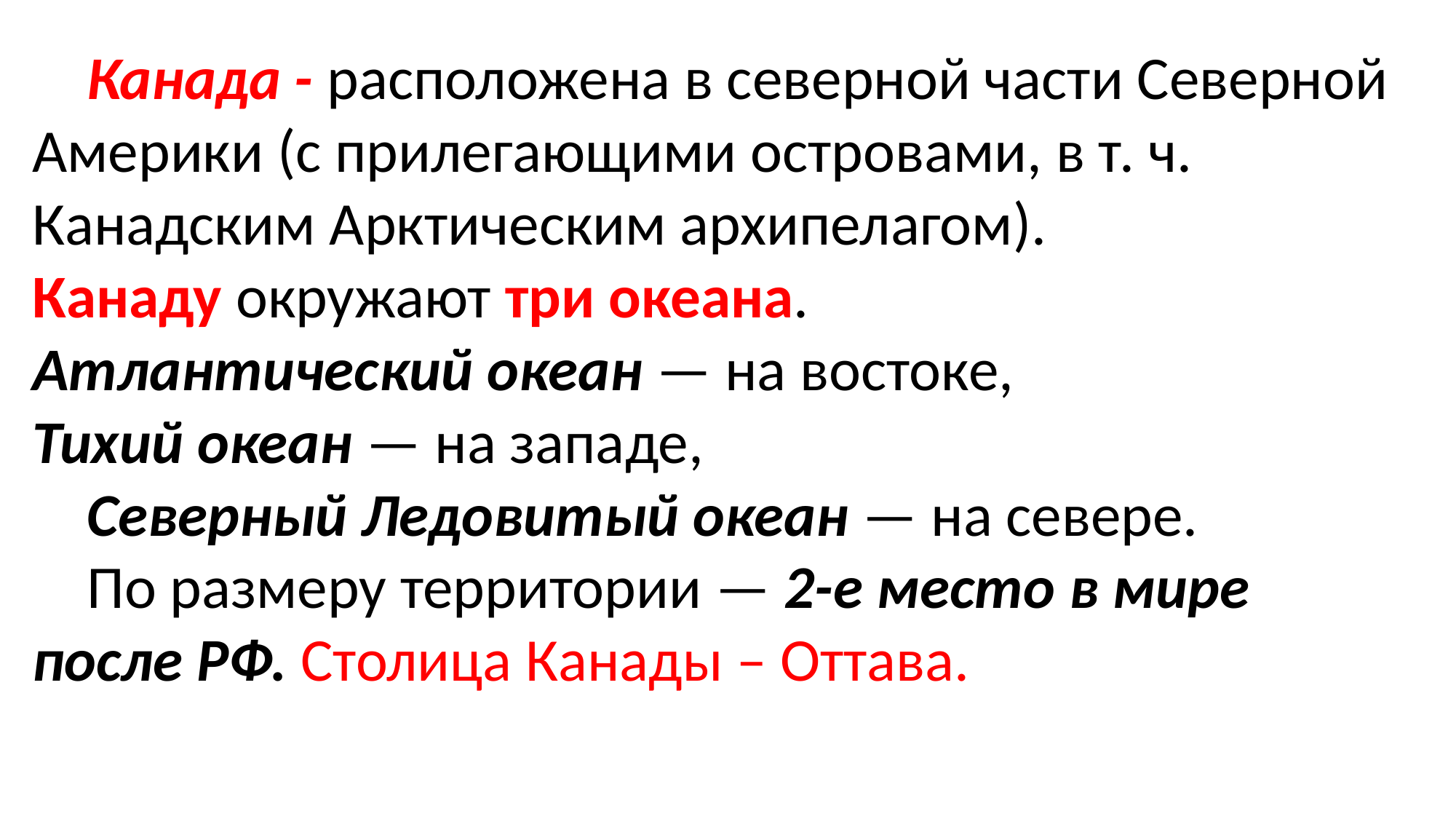

Канада - расположена в северной части Северной Америки (с прилегающими островами, в т. ч. Канадским Арктическим архипелагом). Канаду окружают три океана. Атлантический океан — на востоке, Тихий океан — на западе,
Северный Ледовитый океан — на севере.
По размеру территории — 2-е место в мире после РФ. Столица Канады – Оттава.